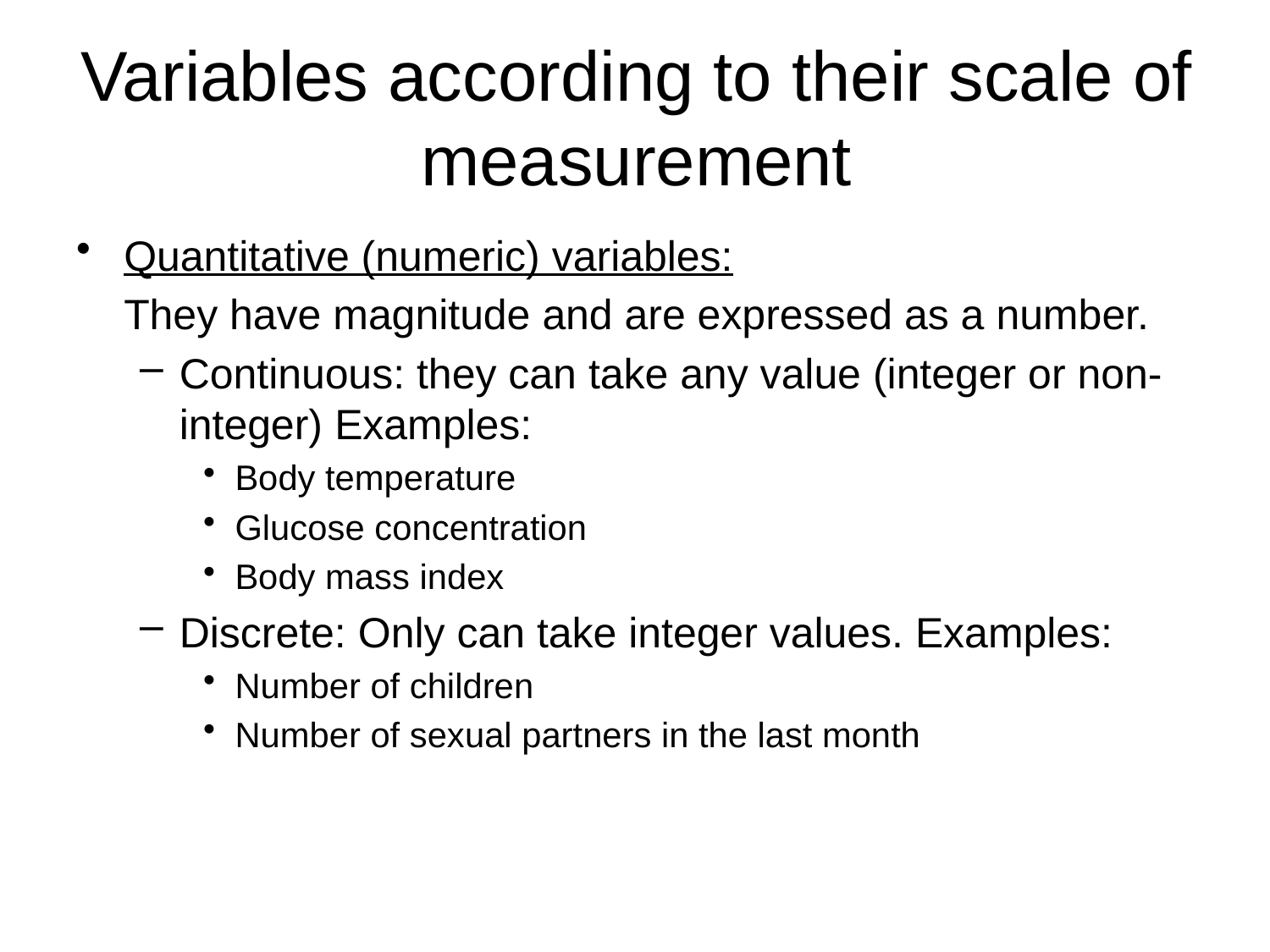

# Variables according to their scale of measurement
Quantitative (numeric) variables:
	They have magnitude and are expressed as a number.
Continuous: they can take any value (integer or non-integer) Examples:
Body temperature
Glucose concentration
Body mass index
Discrete: Only can take integer values. Examples:
Number of children
Number of sexual partners in the last month